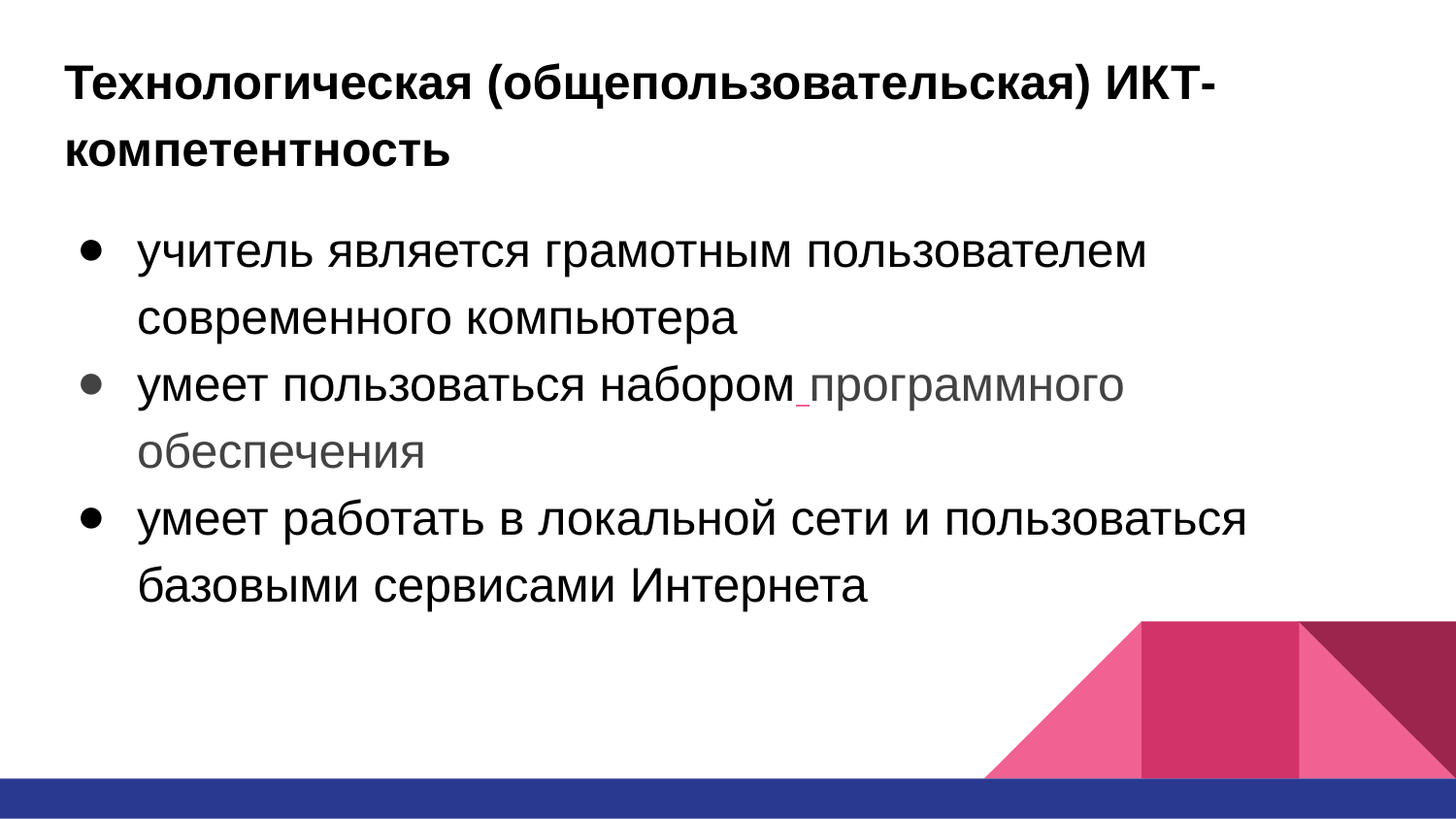

# Технологическая (общепользовательская) ИКТ-компетентность
учитель является грамотным пользователем современного компьютера
умеет пользоваться набором программного обеспечения
умеет работать в локальной сети и пользоваться базовыми сервисами Интернета